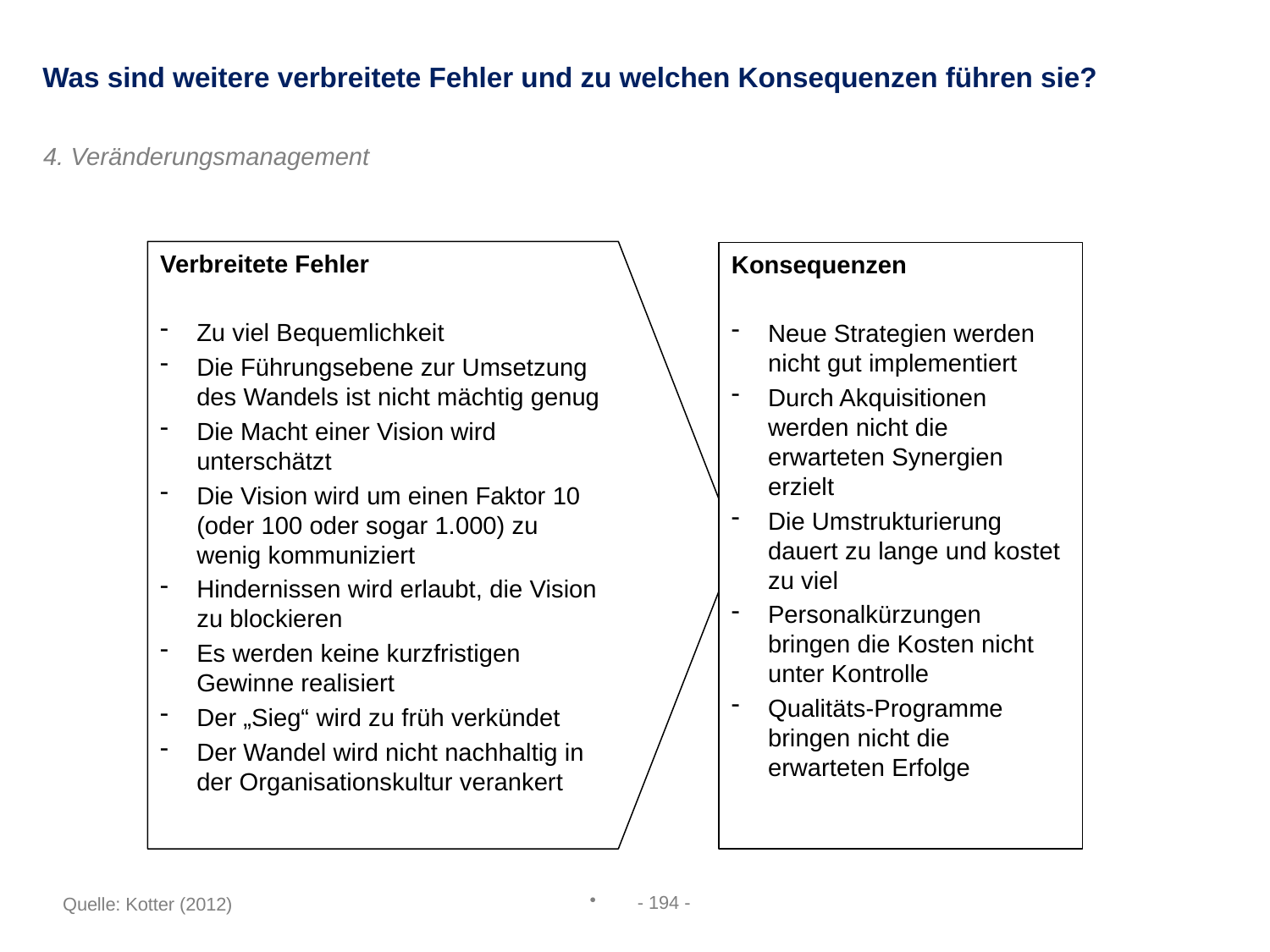

Was sind weitere verbreitete Fehler und zu welchen Konsequenzen führen sie?
4. Veränderungsmanagement
Verbreitete Fehler

Zu viel Bequemlichkeit
Die Führungsebene zur Umsetzung des Wandels ist nicht mächtig genug
Die Macht einer Vision wird unterschätzt
Die Vision wird um einen Faktor 10 (oder 100 oder sogar 1.000) zu wenig kommuniziert
Hindernissen wird erlaubt, die Vision zu blockieren
Es werden keine kurzfristigen Gewinne realisiert
Der „Sieg“ wird zu früh verkündet
Der Wandel wird nicht nachhaltig in der Organisationskultur verankert

Konsequenzen

Neue Strategien werden nicht gut implementiert
Durch Akquisitionen werden nicht die erwarteten Synergien erzielt
Die Umstrukturierung dauert zu lange und kostet zu viel
Personalkürzungen bringen die Kosten nicht unter Kontrolle
Qualitäts-Programme bringen nicht die erwarteten Erfolge
- 194 -
Quelle: Kotter (2012)